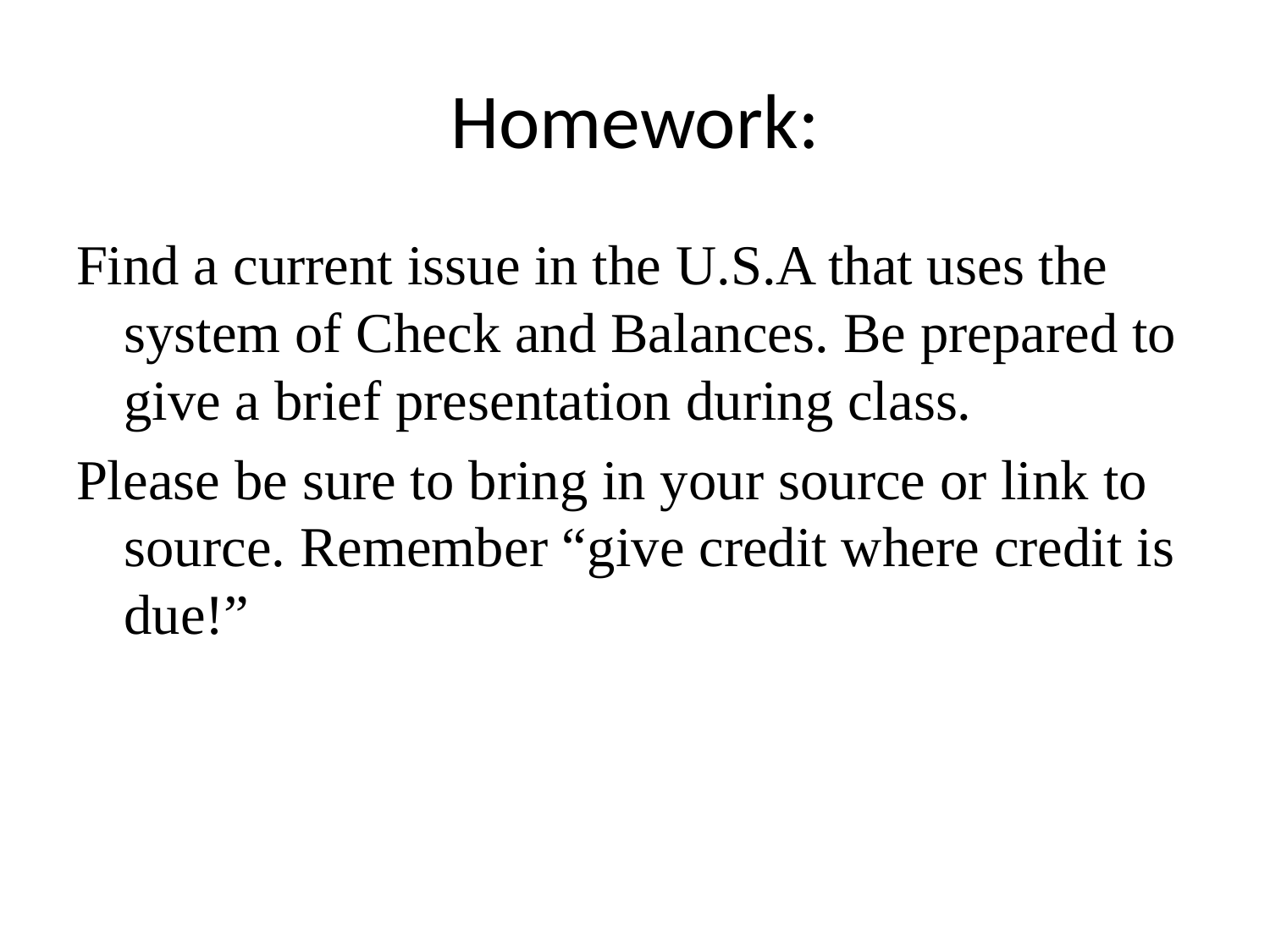

# Homework:
Find a current issue in the U.S.A that uses the system of Check and Balances. Be prepared to give a brief presentation during class.
Please be sure to bring in your source or link to source. Remember “give credit where credit is due!”